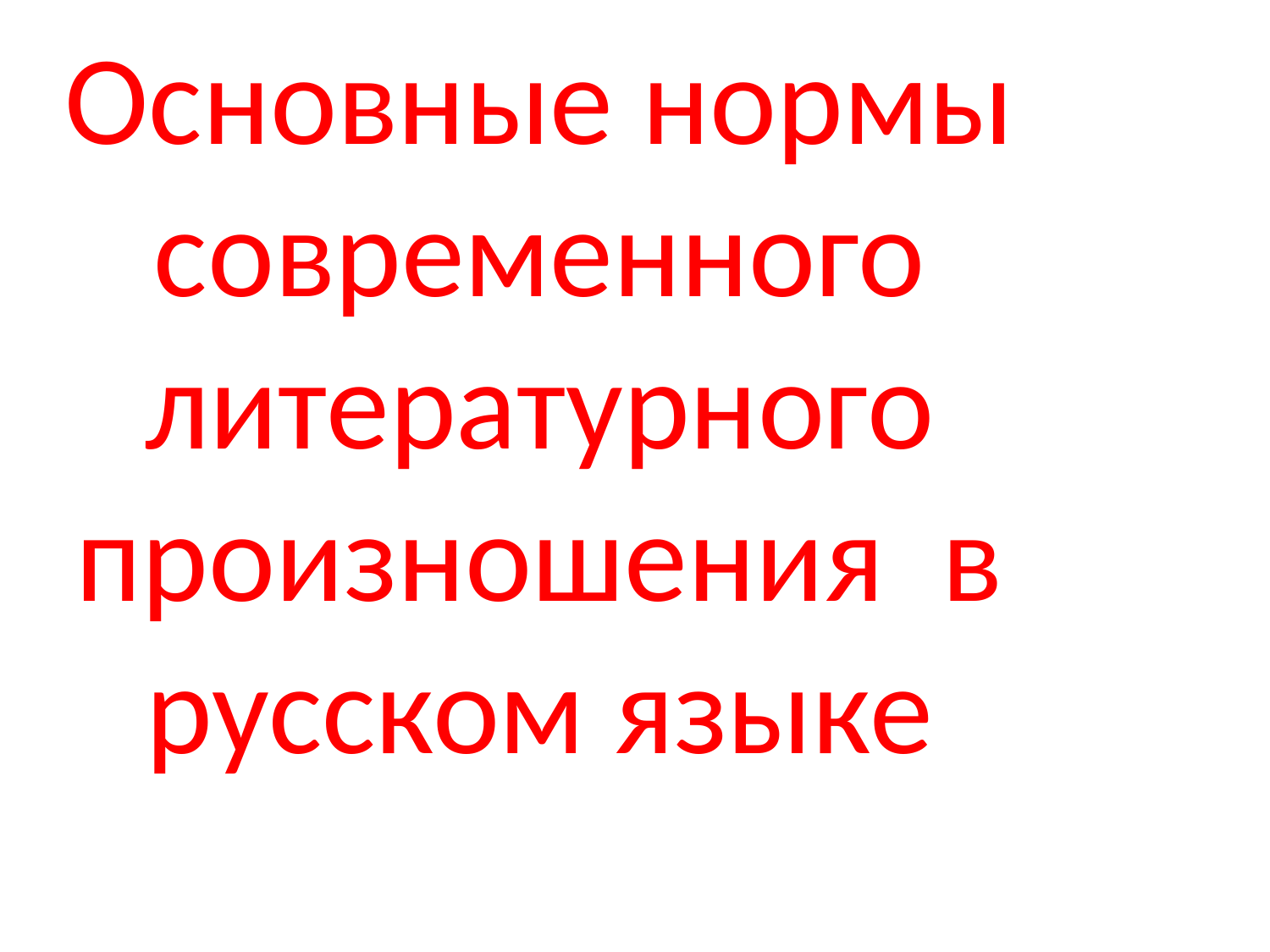

Основные нормы современного литературного произношения  в русском языке